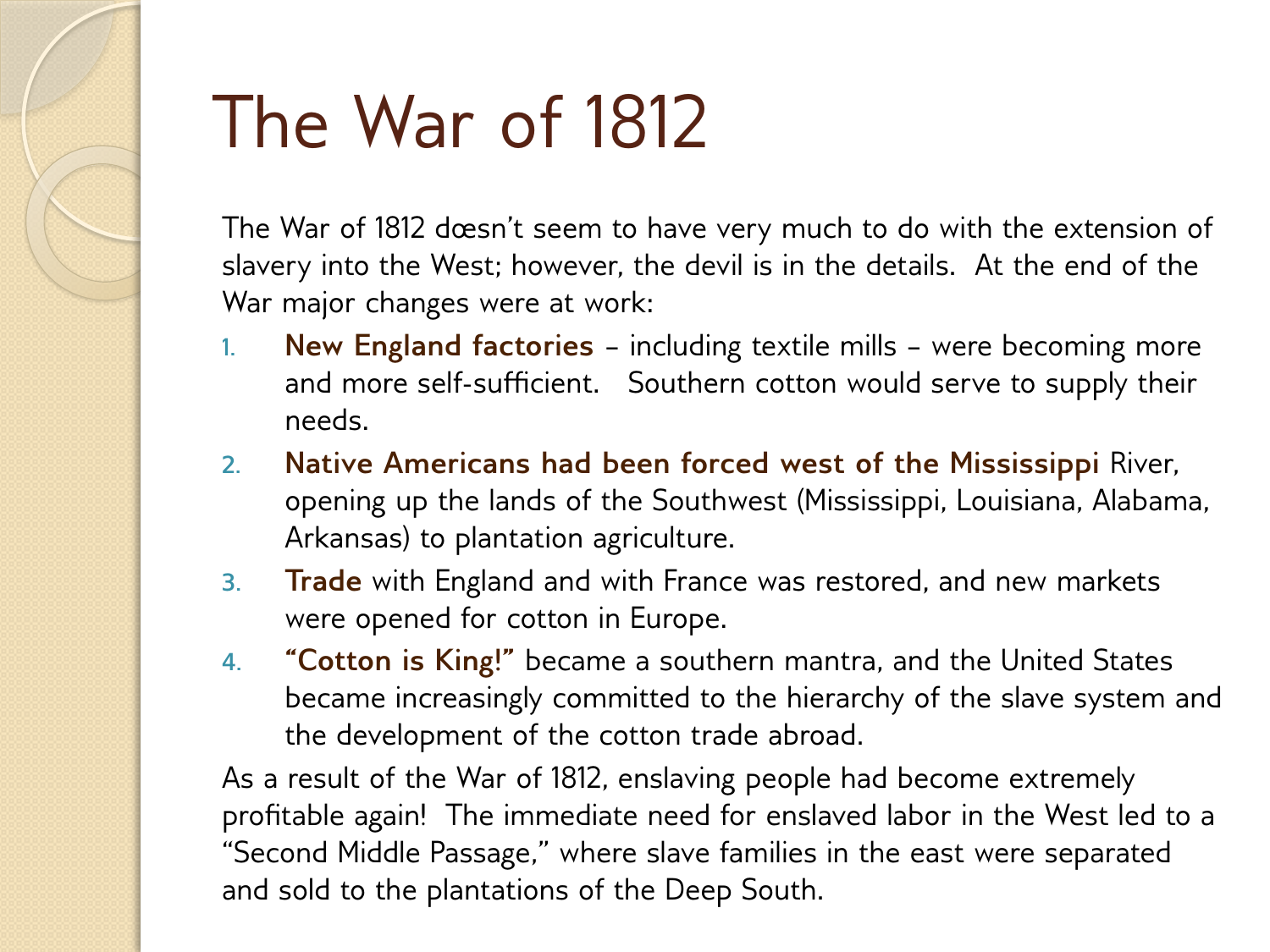

# The War of 1812
The War of 1812 doesn’t seem to have very much to do with the extension of slavery into the West; however, the devil is in the details.  At the end of the War major changes were at work:
New England factories – including textile mills – were becoming more and more self-sufficient.   Southern cotton would serve to supply their needs.
Native Americans had been forced west of the Mississippi River, opening up the lands of the Southwest (Mississippi, Louisiana, Alabama, Arkansas) to plantation agriculture.
Trade with England and with France was restored, and new markets were opened for cotton in Europe.
“Cotton is King!” became a southern mantra, and the United States became increasingly committed to the hierarchy of the slave system and the development of the cotton trade abroad.
As a result of the War of 1812, enslaving people had become extremely profitable again!  The immediate need for enslaved labor in the West led to a “Second Middle Passage,” where slave families in the east were separated and sold to the plantations of the Deep South.